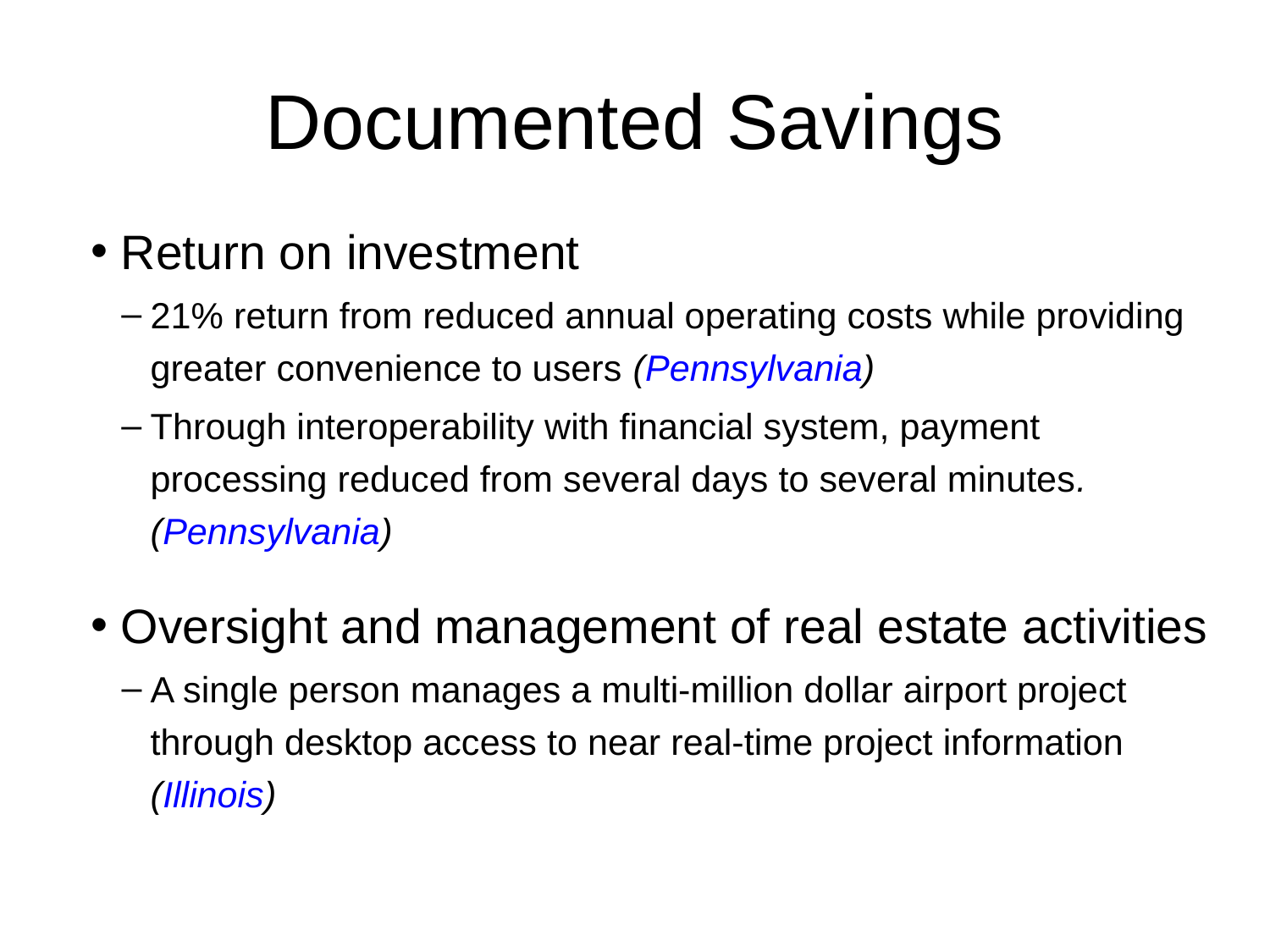

# Documented Savings
Return on investment
21% return from reduced annual operating costs while providing greater convenience to users (Pennsylvania)
Through interoperability with financial system, payment processing reduced from several days to several minutes. (Pennsylvania)
Oversight and management of real estate activities
A single person manages a multi-million dollar airport project through desktop access to near real-time project information (Illinois)